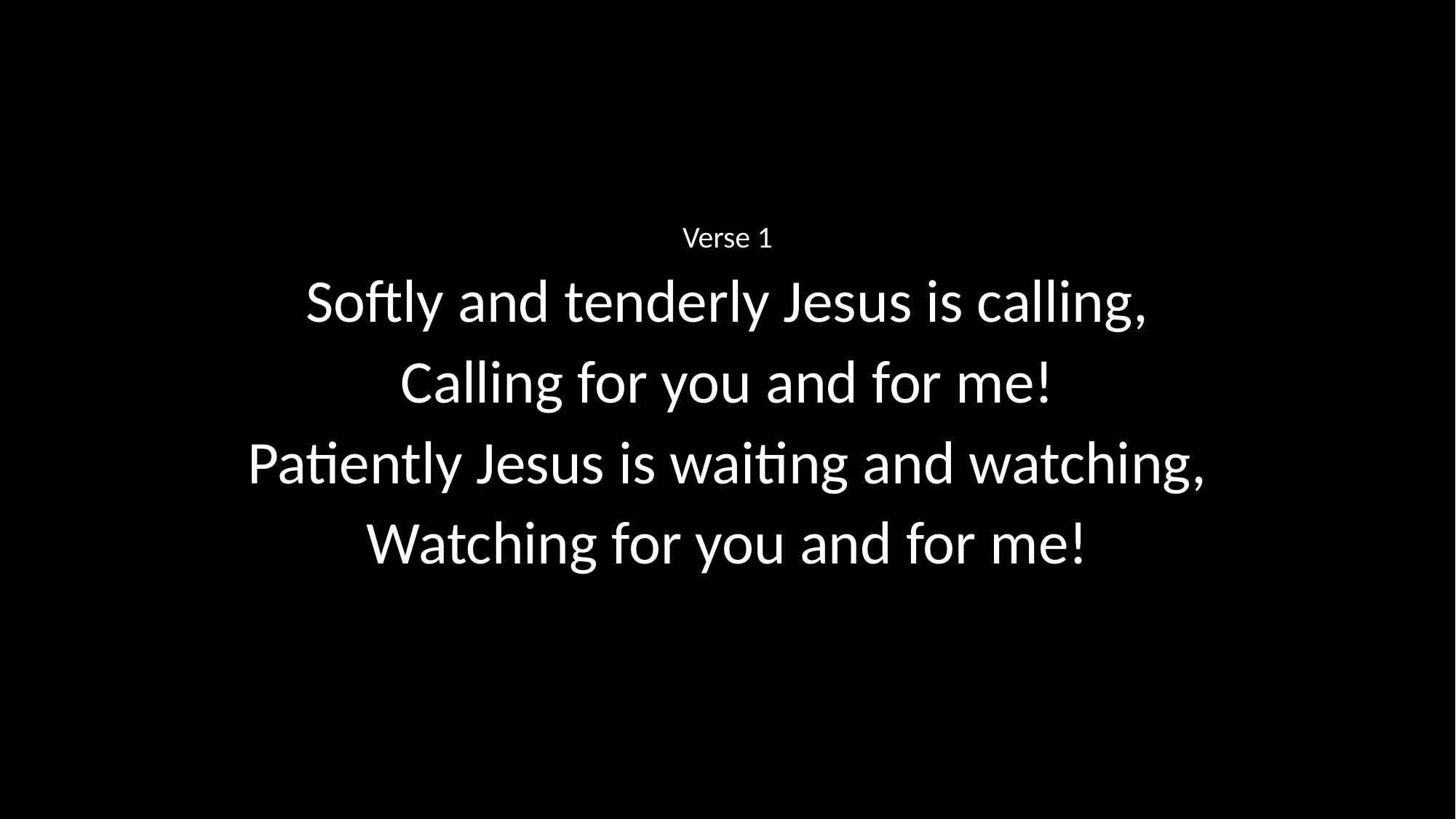

Verse 1
Softly and tenderly Jesus is calling,
Calling for you and for me!
Patiently Jesus is waiting and watching,
Watching for you and for me!